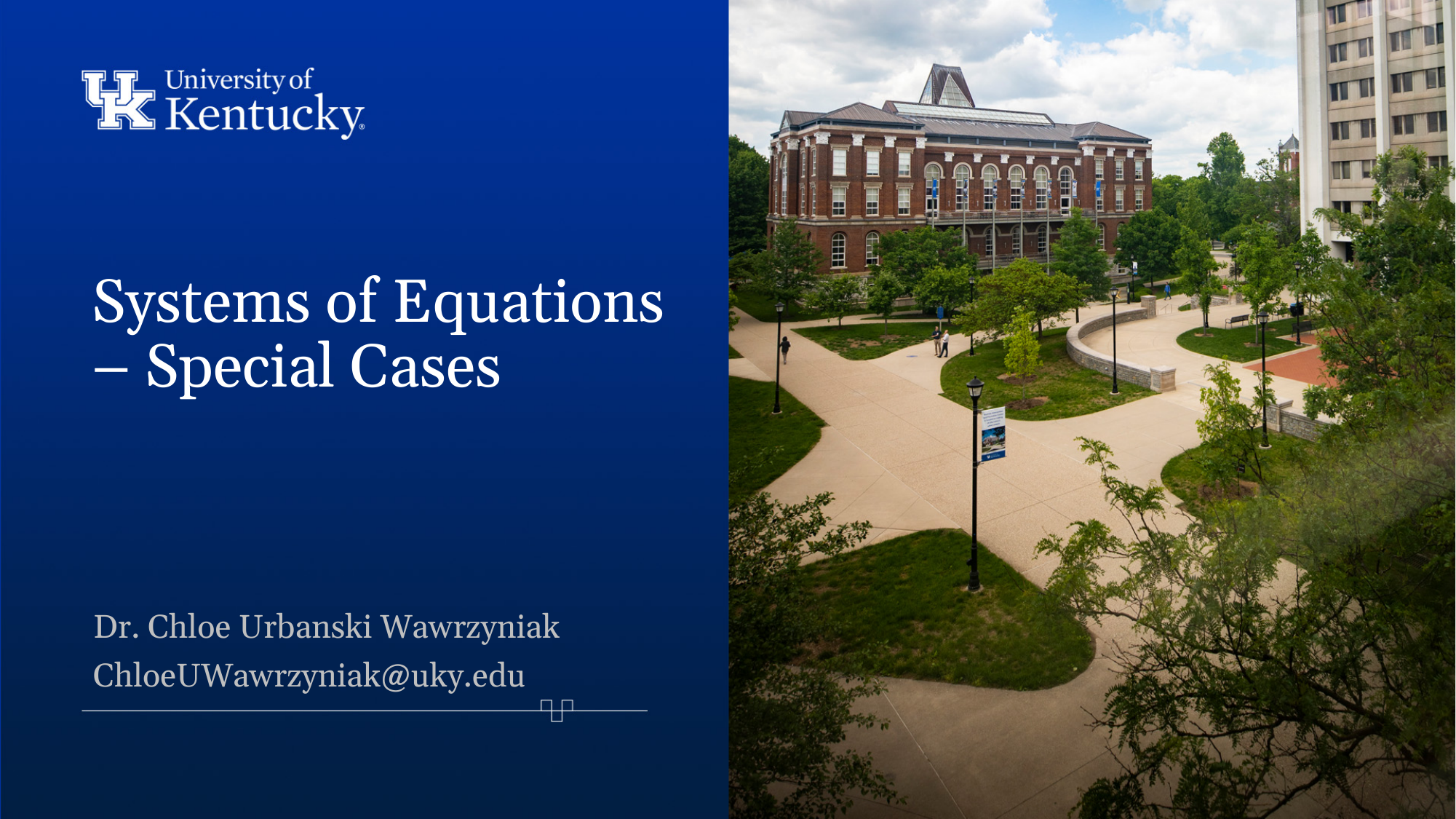

# Systems of Equations – Special Cases
Dr. Chloe Urbanski Wawrzyniak
ChloeUWawrzyniak@uky.edu